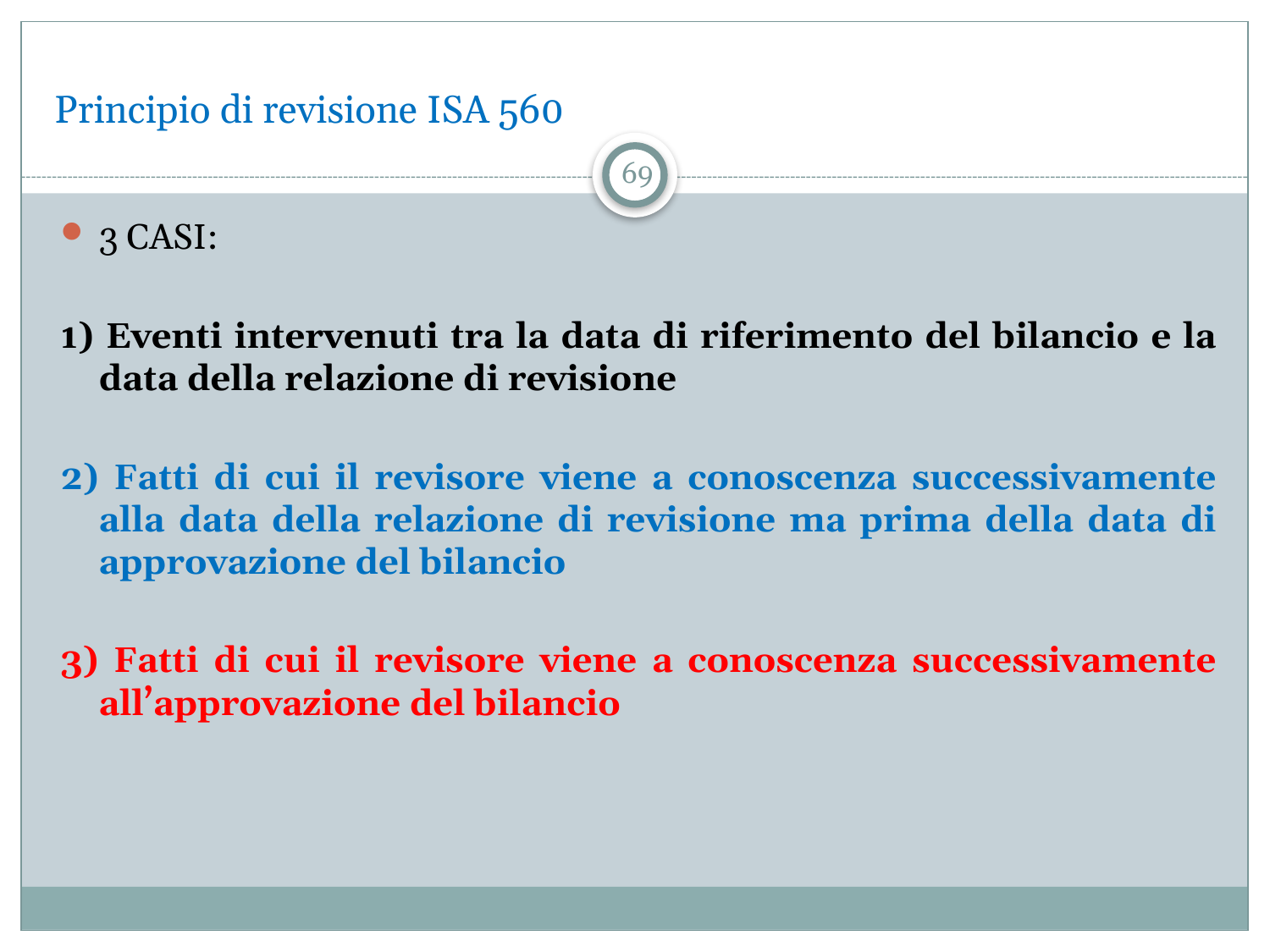

# Principio di revisione ISA 560
69
3 CASI:

1) Eventi intervenuti tra la data di riferimento del bilancio e la data della relazione di revisione

2) Fatti di cui il revisore viene a conoscenza successivamente alla data della relazione di revisione ma prima della data di approvazione del bilancio

3) Fatti di cui il revisore viene a conoscenza successivamente all’approvazione del bilancio